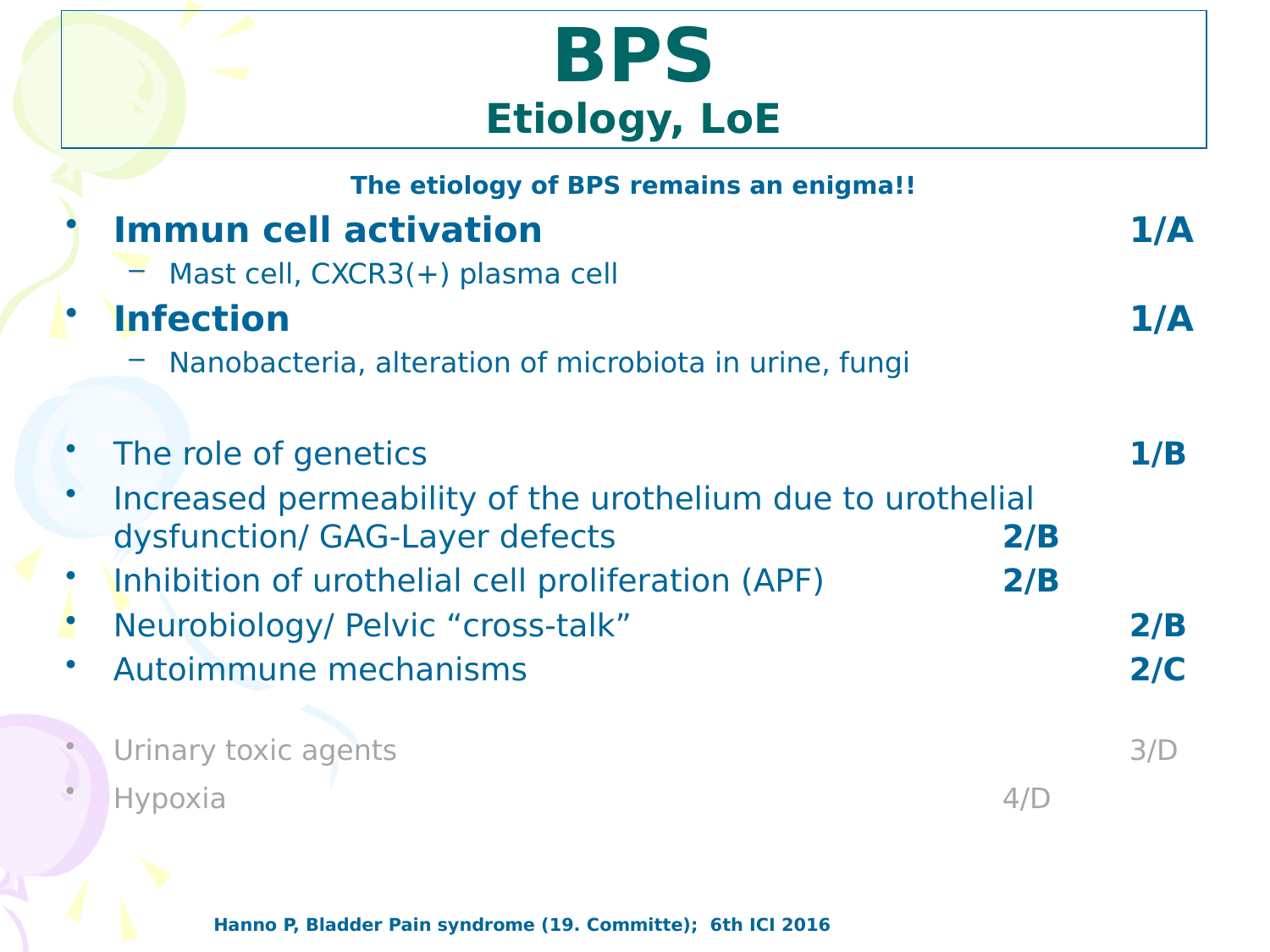

# BPS Etiology, LoE
The etiology of BPS remains an enigma!!
Immun cell activation					1/A
Mast cell, CXCR3(+) plasma cell
Infection							1/A
Nanobacteria, alteration of microbiota in urine, fungi

The role of genetics						1/B
Increased permeability of the urothelium due to urothelial dysfunction/ GAG-Layer defects				2/B
Inhibition of urothelial cell proliferation (APF)		2/B
Neurobiology/ Pelvic “cross-talk”				2/B
Autoimmune mechanisms					2/C

Urinary toxic agents						3/D
Hypoxia							4/D

Hanno P, Bladder Pain syndrome (19. Committe);  6th ICI 2016